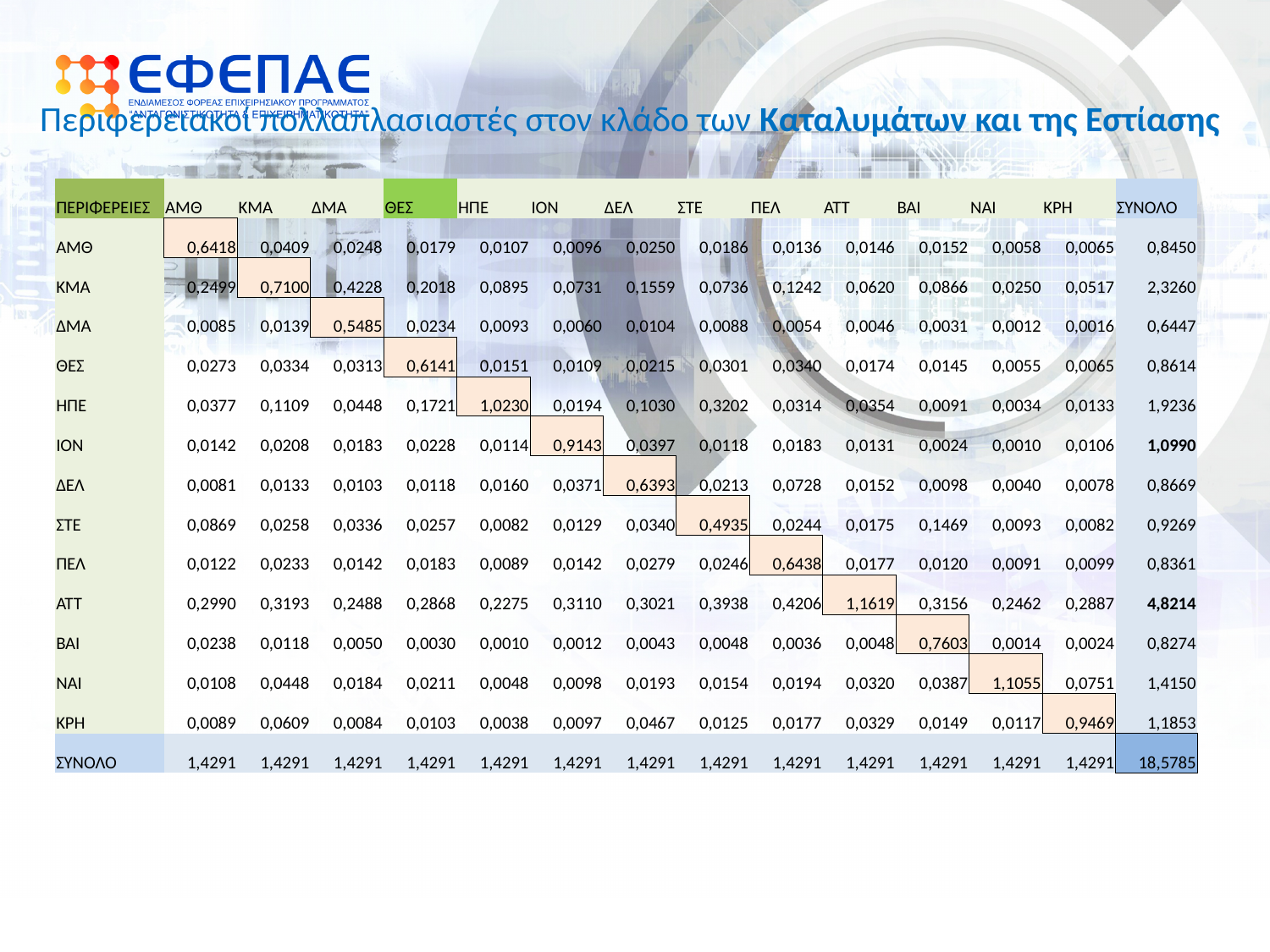

# Περιφερειακοί πολλαπλασιαστές στον κλάδο των Καταλυμάτων και της Εστίασης
| ΠΕΡΙΦΕΡΕΙΕΣ | ΑΜΘ | ΚΜΑ | ΔΜΑ | ΘΕΣ | ΗΠΕ | ΙΟΝ | ΔΕΛ | ΣΤΕ | ΠΕΛ | ΑΤΤ | ΒΑΙ | ΝΑΙ | ΚΡΗ | ΣΥΝΟΛΟ |
| --- | --- | --- | --- | --- | --- | --- | --- | --- | --- | --- | --- | --- | --- | --- |
| ΑΜΘ | 0,6418 | 0,0409 | 0,0248 | 0,0179 | 0,0107 | 0,0096 | 0,0250 | 0,0186 | 0,0136 | 0,0146 | 0,0152 | 0,0058 | 0,0065 | 0,8450 |
| ΚΜΑ | 0,2499 | 0,7100 | 0,4228 | 0,2018 | 0,0895 | 0,0731 | 0,1559 | 0,0736 | 0,1242 | 0,0620 | 0,0866 | 0,0250 | 0,0517 | 2,3260 |
| ΔΜΑ | 0,0085 | 0,0139 | 0,5485 | 0,0234 | 0,0093 | 0,0060 | 0,0104 | 0,0088 | 0,0054 | 0,0046 | 0,0031 | 0,0012 | 0,0016 | 0,6447 |
| ΘΕΣ | 0,0273 | 0,0334 | 0,0313 | 0,6141 | 0,0151 | 0,0109 | 0,0215 | 0,0301 | 0,0340 | 0,0174 | 0,0145 | 0,0055 | 0,0065 | 0,8614 |
| ΗΠΕ | 0,0377 | 0,1109 | 0,0448 | 0,1721 | 1,0230 | 0,0194 | 0,1030 | 0,3202 | 0,0314 | 0,0354 | 0,0091 | 0,0034 | 0,0133 | 1,9236 |
| ΙΟΝ | 0,0142 | 0,0208 | 0,0183 | 0,0228 | 0,0114 | 0,9143 | 0,0397 | 0,0118 | 0,0183 | 0,0131 | 0,0024 | 0,0010 | 0,0106 | 1,0990 |
| ΔΕΛ | 0,0081 | 0,0133 | 0,0103 | 0,0118 | 0,0160 | 0,0371 | 0,6393 | 0,0213 | 0,0728 | 0,0152 | 0,0098 | 0,0040 | 0,0078 | 0,8669 |
| ΣΤΕ | 0,0869 | 0,0258 | 0,0336 | 0,0257 | 0,0082 | 0,0129 | 0,0340 | 0,4935 | 0,0244 | 0,0175 | 0,1469 | 0,0093 | 0,0082 | 0,9269 |
| ΠΕΛ | 0,0122 | 0,0233 | 0,0142 | 0,0183 | 0,0089 | 0,0142 | 0,0279 | 0,0246 | 0,6438 | 0,0177 | 0,0120 | 0,0091 | 0,0099 | 0,8361 |
| ΑΤΤ | 0,2990 | 0,3193 | 0,2488 | 0,2868 | 0,2275 | 0,3110 | 0,3021 | 0,3938 | 0,4206 | 1,1619 | 0,3156 | 0,2462 | 0,2887 | 4,8214 |
| ΒΑΙ | 0,0238 | 0,0118 | 0,0050 | 0,0030 | 0,0010 | 0,0012 | 0,0043 | 0,0048 | 0,0036 | 0,0048 | 0,7603 | 0,0014 | 0,0024 | 0,8274 |
| ΝΑΙ | 0,0108 | 0,0448 | 0,0184 | 0,0211 | 0,0048 | 0,0098 | 0,0193 | 0,0154 | 0,0194 | 0,0320 | 0,0387 | 1,1055 | 0,0751 | 1,4150 |
| ΚΡΗ | 0,0089 | 0,0609 | 0,0084 | 0,0103 | 0,0038 | 0,0097 | 0,0467 | 0,0125 | 0,0177 | 0,0329 | 0,0149 | 0,0117 | 0,9469 | 1,1853 |
| ΣΥΝΟΛΟ | 1,4291 | 1,4291 | 1,4291 | 1,4291 | 1,4291 | 1,4291 | 1,4291 | 1,4291 | 1,4291 | 1,4291 | 1,4291 | 1,4291 | 1,4291 | 18,5785 |